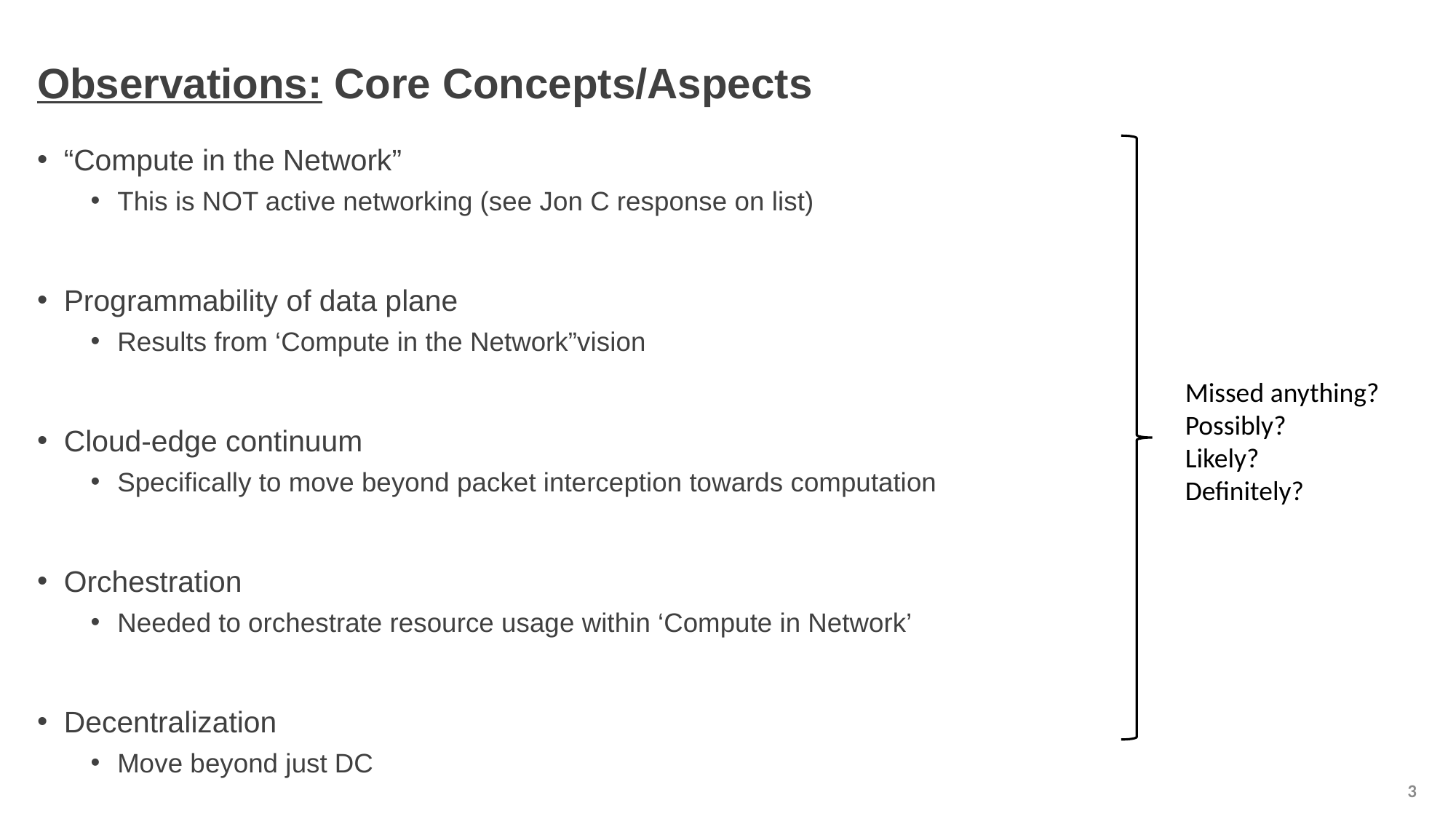

# Observations: Core Concepts/Aspects

“Compute in the Network”
This is NOT active networking (see Jon C response on list)

Programmability of data plane
Results from ‘Compute in the Network”vision

Cloud-edge continuum
Specifically to move beyond packet interception towards computation

Orchestration
Needed to orchestrate resource usage within ‘Compute in Network’

Decentralization
Move beyond just DC

Missed anything?
Possibly?
Likely?
Definitely?
3